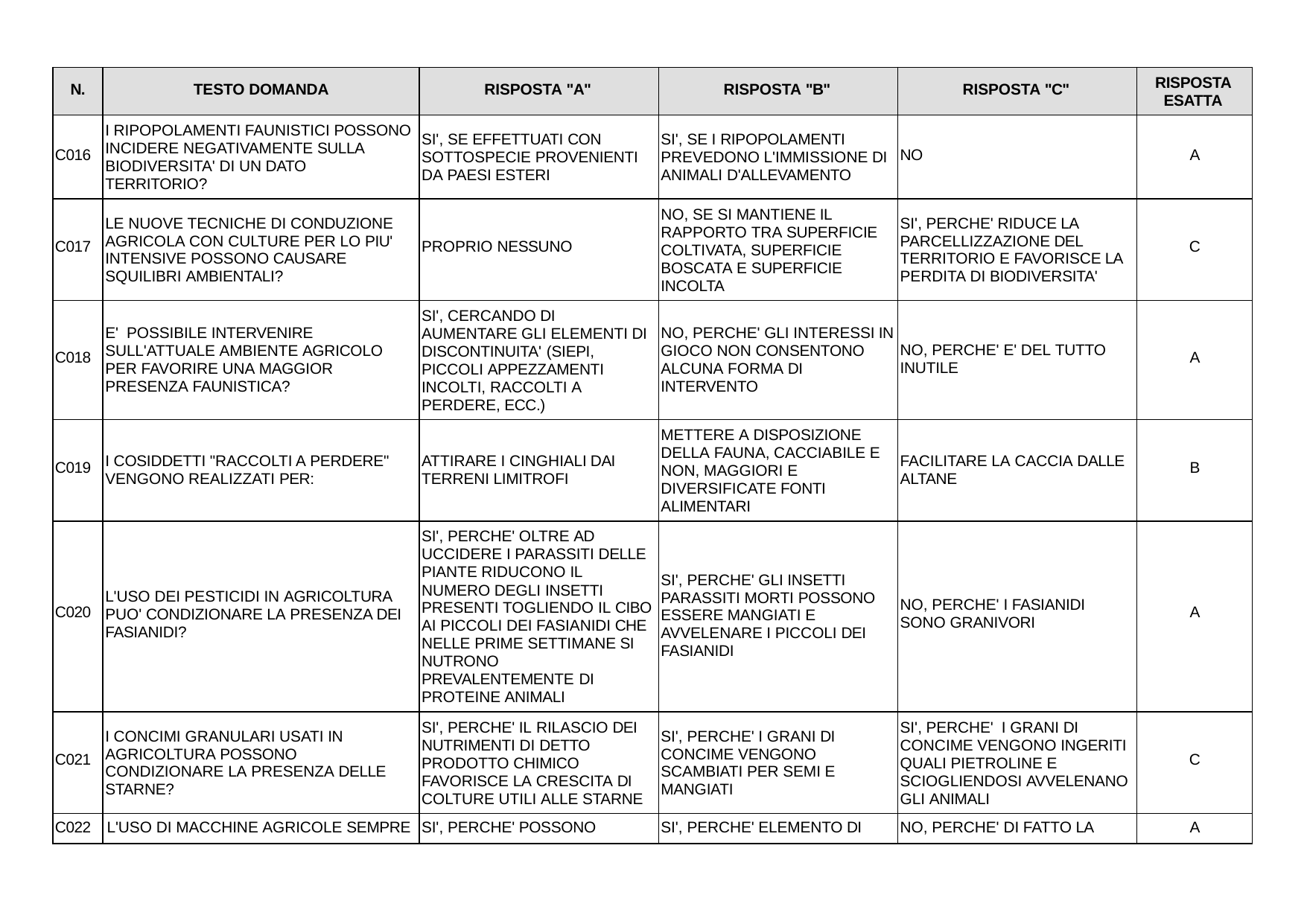

| N. | TESTO DOMANDA | RISPOSTA "A" | RISPOSTA "B" | RISPOSTA "C" | RISPOSTA ESATTA |
| --- | --- | --- | --- | --- | --- |
| C016 | I RIPOPOLAMENTI FAUNISTICI POSSONO INCIDERE NEGATIVAMENTE SULLA BIODIVERSITA' DI UN DATO TERRITORIO? | SI', SE EFFETTUATI CON SOTTOSPECIE PROVENIENTI DA PAESI ESTERI | SI', SE I RIPOPOLAMENTI PREVEDONO L'IMMISSIONE DI ANIMALI D'ALLEVAMENTO | NO | A |
| C017 | LE NUOVE TECNICHE DI CONDUZIONE AGRICOLA CON CULTURE PER LO PIU' INTENSIVE POSSONO CAUSARE SQUILIBRI AMBIENTALI? | PROPRIO NESSUNO | NO, SE SI MANTIENE IL RAPPORTO TRA SUPERFICIE COLTIVATA, SUPERFICIE BOSCATA E SUPERFICIE INCOLTA | SI', PERCHE' RIDUCE LA PARCELLIZZAZIONE DEL TERRITORIO E FAVORISCE LA PERDITA DI BIODIVERSITA' | C |
| C018 | E' POSSIBILE INTERVENIRE SULL'ATTUALE AMBIENTE AGRICOLO PER FAVORIRE UNA MAGGIOR PRESENZA FAUNISTICA? | SI', CERCANDO DI AUMENTARE GLI ELEMENTI DI DISCONTINUITA' (SIEPI, PICCOLI APPEZZAMENTI INCOLTI, RACCOLTI A PERDERE, ECC.) | NO, PERCHE' GLI INTERESSI IN GIOCO NON CONSENTONO ALCUNA FORMA DI INTERVENTO | NO, PERCHE' E' DEL TUTTO INUTILE | A |
| C019 | I COSIDDETTI "RACCOLTI A PERDERE" VENGONO REALIZZATI PER: | ATTIRARE I CINGHIALI DAI TERRENI LIMITROFI | METTERE A DISPOSIZIONE DELLA FAUNA, CACCIABILE E NON, MAGGIORI E DIVERSIFICATE FONTI ALIMENTARI | FACILITARE LA CACCIA DALLE ALTANE | B |
| C020 | L'USO DEI PESTICIDI IN AGRICOLTURA PUO' CONDIZIONARE LA PRESENZA DEI FASIANIDI? | SI', PERCHE' OLTRE AD UCCIDERE I PARASSITI DELLE PIANTE RIDUCONO IL NUMERO DEGLI INSETTI PRESENTI TOGLIENDO IL CIBO AI PICCOLI DEI FASIANIDI CHE NELLE PRIME SETTIMANE SI NUTRONO PREVALENTEMENTE DI PROTEINE ANIMALI | SI', PERCHE' GLI INSETTI PARASSITI MORTI POSSONO ESSERE MANGIATI E AVVELENARE I PICCOLI DEI FASIANIDI | NO, PERCHE' I FASIANIDI SONO GRANIVORI | A |
| C021 | I CONCIMI GRANULARI USATI IN AGRICOLTURA POSSONO CONDIZIONARE LA PRESENZA DELLE STARNE? | SI', PERCHE' IL RILASCIO DEI NUTRIMENTI DI DETTO PRODOTTO CHIMICO FAVORISCE LA CRESCITA DI COLTURE UTILI ALLE STARNE | SI', PERCHE' I GRANI DI CONCIME VENGONO SCAMBIATI PER SEMI E MANGIATI | SI', PERCHE' I GRANI DI CONCIME VENGONO INGERITI QUALI PIETROLINE E SCIOGLIENDOSI AVVELENANO GLI ANIMALI | C |
| C022 | L'USO DI MACCHINE AGRICOLE SEMPRE | SI', PERCHE' POSSONO | SI', PERCHE' ELEMENTO DI | NO, PERCHE' DI FATTO LA | A |